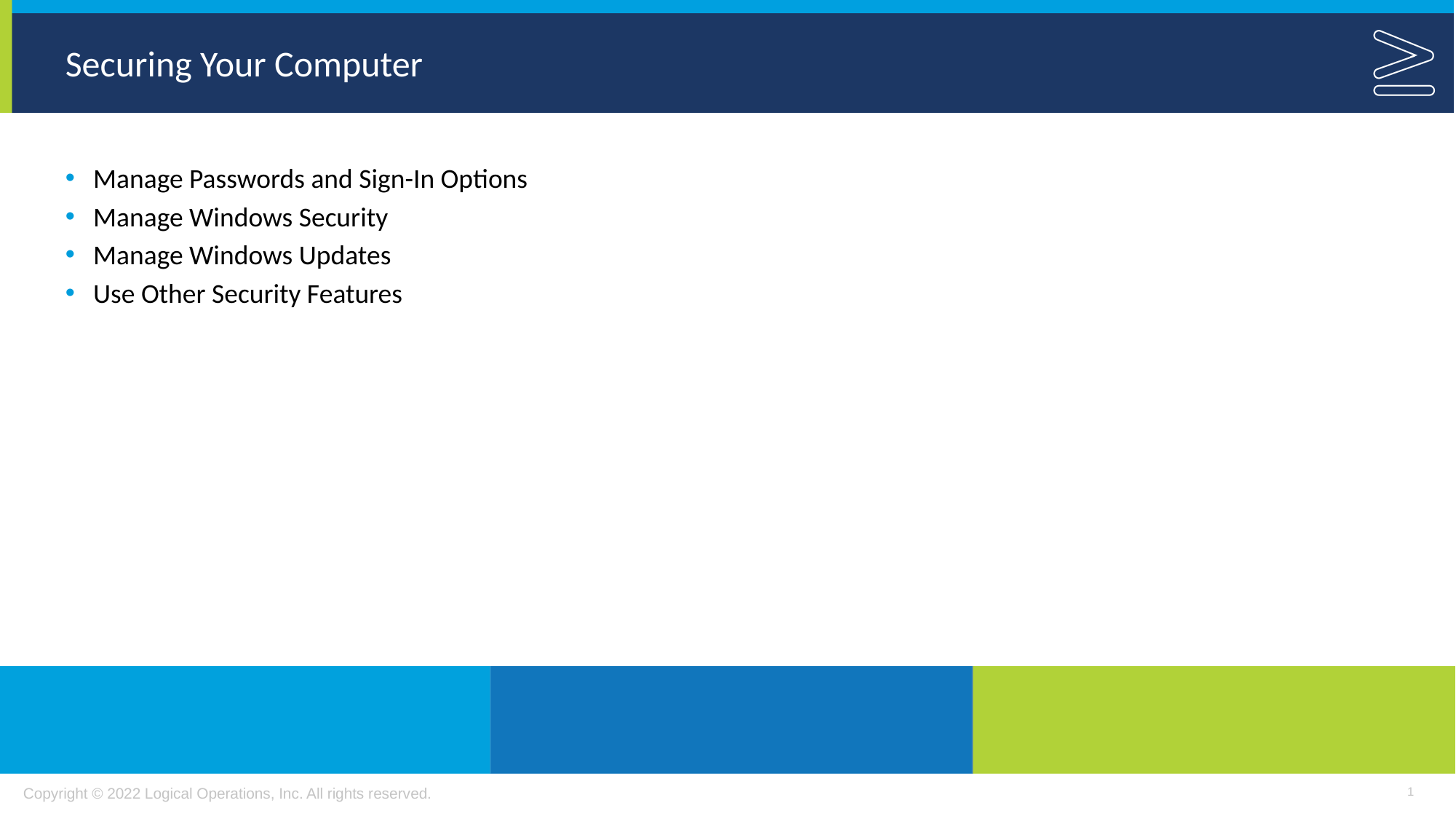

# Securing Your Computer
Manage Passwords and Sign-In Options
Manage Windows Security
Manage Windows Updates
Use Other Security Features
1